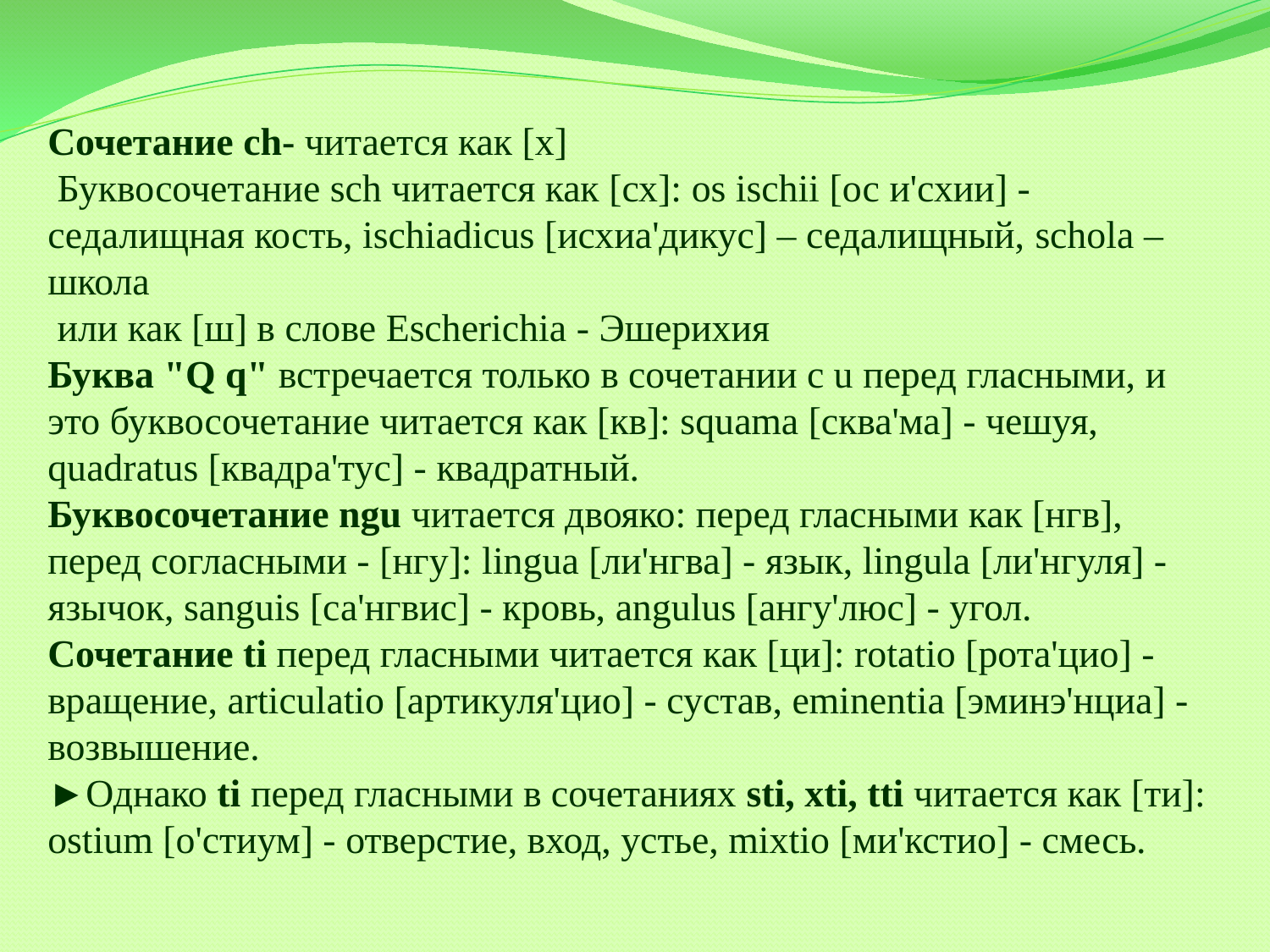

Сочетание ch- читается как [х]
 Буквосочетание sch читается как [сх]: os ischii [ос и'схии] - седалищная кость, ischiadicus [исхиа'дикус] – седалищный, schola – школа
 или как [ш] в слове Escherichia - Эшерихия
Буква "Q q" встречается только в сочетании с u перед гласными, и это буквосочетание читается как [кв]: squama [сква'ма] - чешуя, quadratus [квадра'тус] - квадратный.
Буквосочетание ngu читается двояко: перед гласными как [нгв], перед согласными - [нгу]: lingua [ли'нгва] - язык, lingula [ли'нгуля] - язычок, sanguis [са'нгвис] - кровь, angulus [ангу'люс] - угол.
Сочетание ti перед гласными читается как [ци]: rotatio [рота'цио] - вращение, articulatio [артикуля'цио] - сустав, eminentia [эминэ'нциа] - возвышение.
►Однако ti перед гласными в сочетаниях sti, xti, tti читается как [ти]: ostium [о'стиум] - отверстие, вход, устье, mixtio [ми'кстио] - смесь.